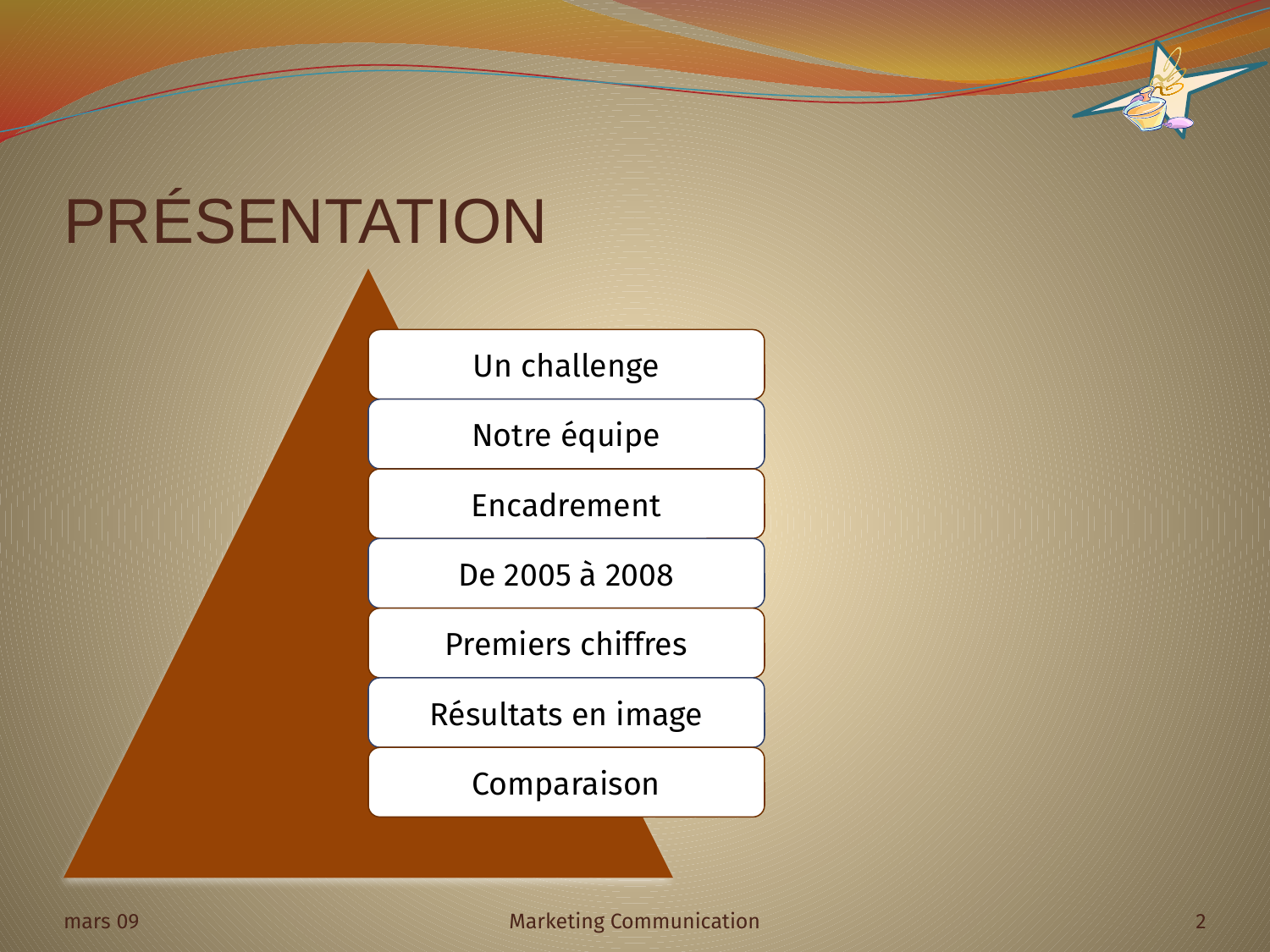

# Présentation
Un challenge
Notre équipe
De 2005 à 2008
Premiers chiffres
Résultats en image
Comparaison
Encadrement
mars 09
Marketing Communication
2